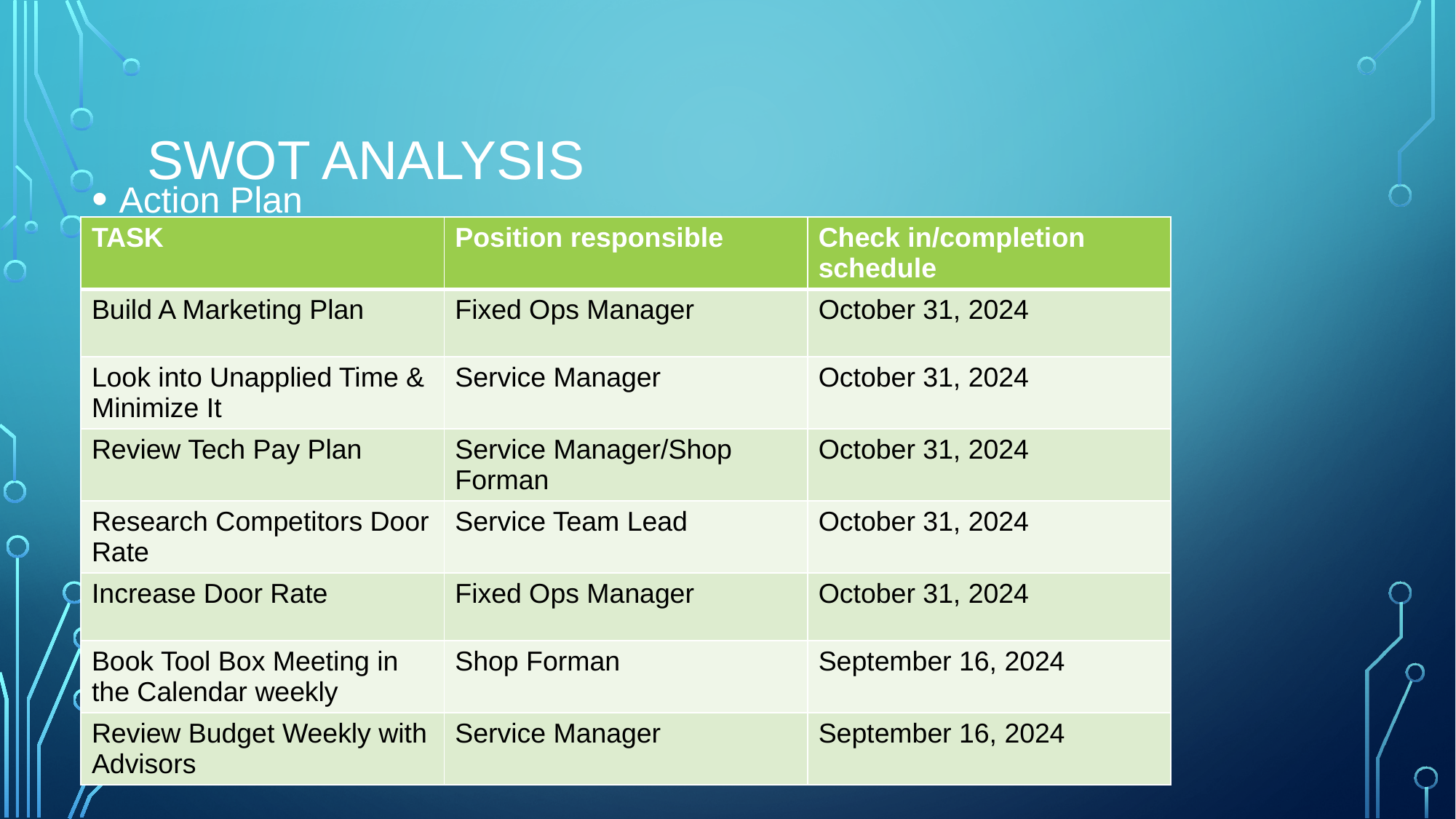

# SWOT Analysis
Action Plan

| TASK | Position responsible | Check in/completion schedule |
| --- | --- | --- |
| Build A Marketing Plan | Fixed Ops Manager | October 31, 2024 |
| Look into Unapplied Time & Minimize It | Service Manager | October 31, 2024 |
| Review Tech Pay Plan | Service Manager/Shop Forman | October 31, 2024 |
| Research Competitors Door Rate | Service Team Lead | October 31, 2024 |
| Increase Door Rate | Fixed Ops Manager | October 31, 2024 |
| Book Tool Box Meeting in the Calendar weekly | Shop Forman | September 16, 2024 |
| Review Budget Weekly with Advisors | Service Manager | September 16, 2024 |